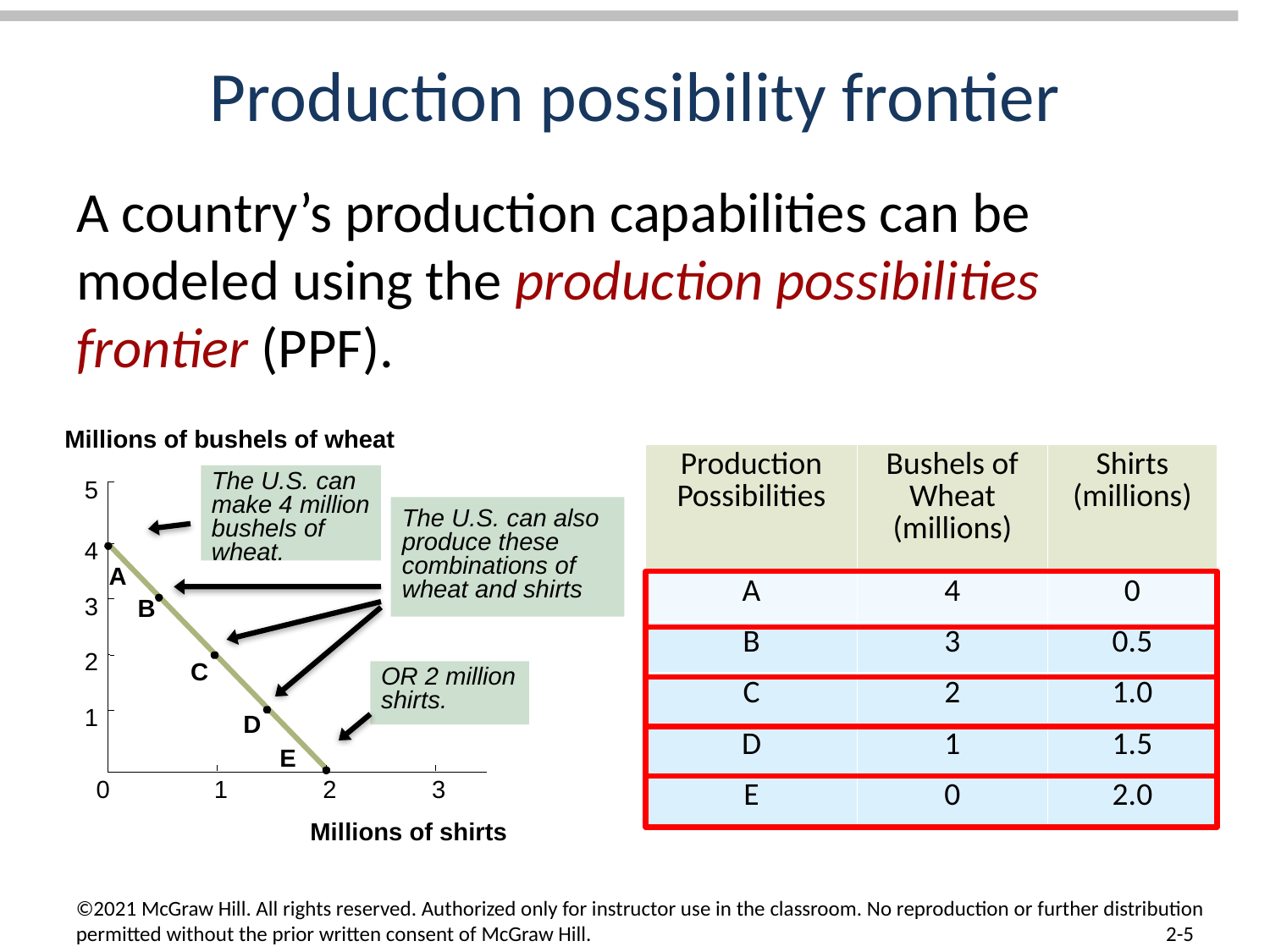

# Production possibility frontier
A country’s production capabilities can be modeled using the production possibilities frontier (PPF).
Millions of bushels of wheat
| Production Possibilities | Bushels of Wheat (millions) | Shirts (millions) |
| --- | --- | --- |
| A | 4 | 0 |
| B | 3 | 0.5 |
| C | 2 | 1.0 |
| D | 1 | 1.5 |
| E | 0 | 2.0 |

The U.S. can
make 4 million
bushels of wheat.
5

The U.S. can also
produce these
combinations of
wheat and shirts
4

A

3
B

2

C

OR 2 million
shirts.

1

D

E

3
0
1
2

Millions of shirts